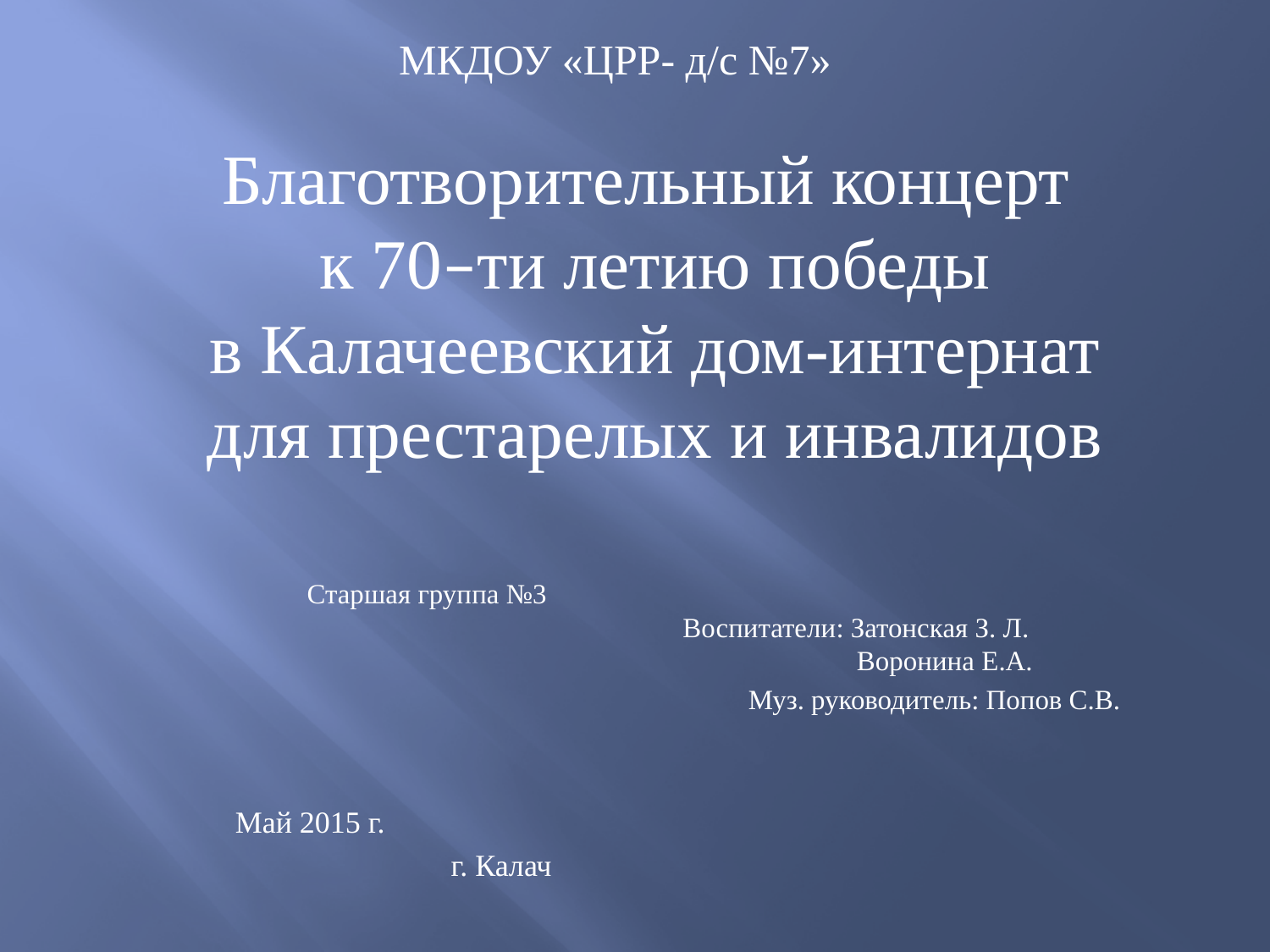

МКДОУ «ЦРР- д/с №7»

# Благотворительный концерт к 70–ти летию победы в Калачеевский дом-интернат для престарелых и инвалидов

				               Старшая группа №3
                                                                     Воспитатели: Затонская З. Л.
                                                                                              Воронина Е.А.
                                                                   Муз. руководитель: Попов С.В.

			    Май 2015 г.
                                     г. Калач